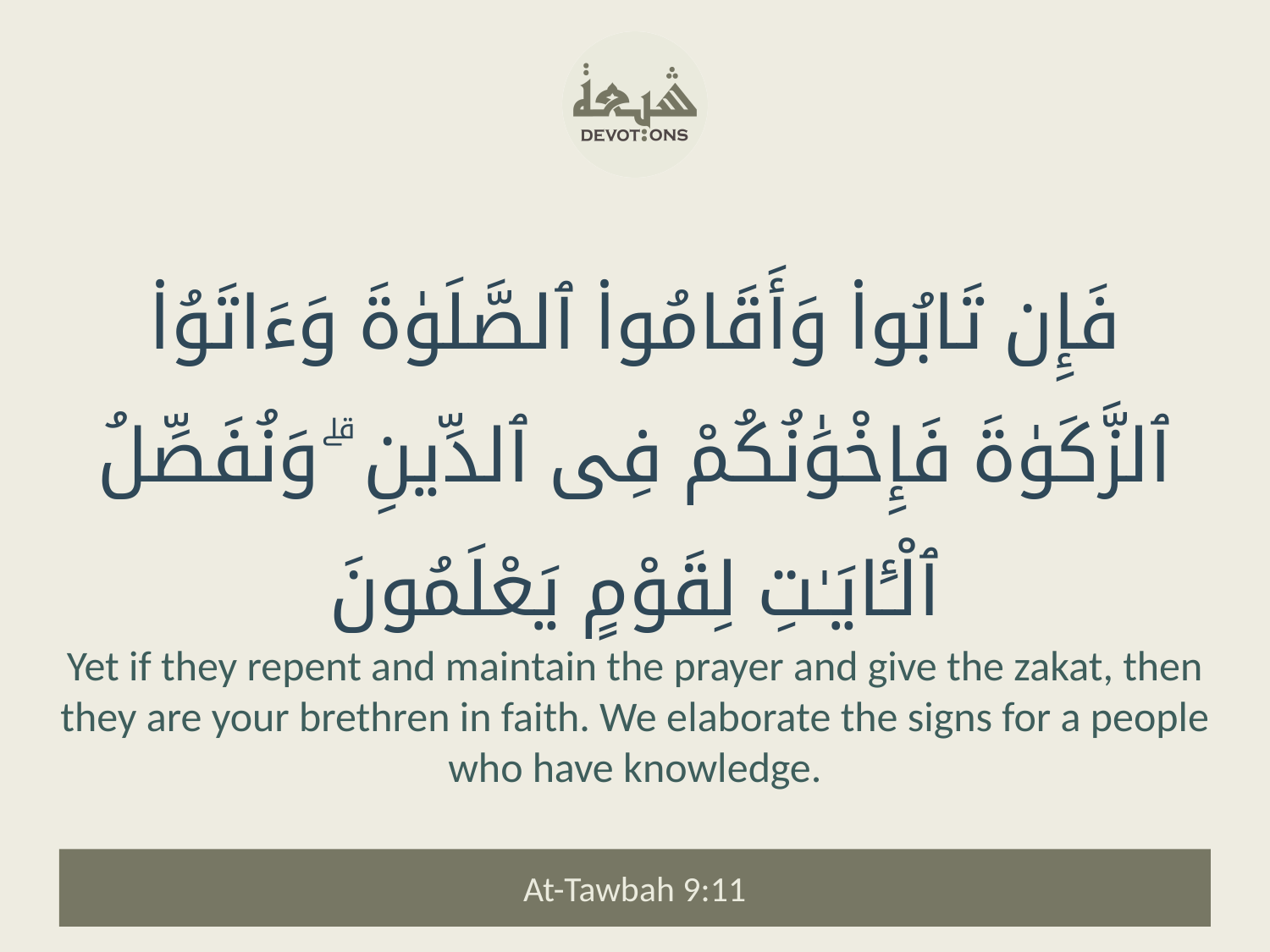

فَإِن تَابُوا۟ وَأَقَامُوا۟ ٱلصَّلَوٰةَ وَءَاتَوُا۟ ٱلزَّكَوٰةَ فَإِخْوَٰنُكُمْ فِى ٱلدِّينِ ۗ وَنُفَصِّلُ ٱلْـَٔايَـٰتِ لِقَوْمٍ يَعْلَمُونَ
Yet if they repent and maintain the prayer and give the zakat, then they are your brethren in faith. We elaborate the signs for a people who have knowledge.
At-Tawbah 9:11